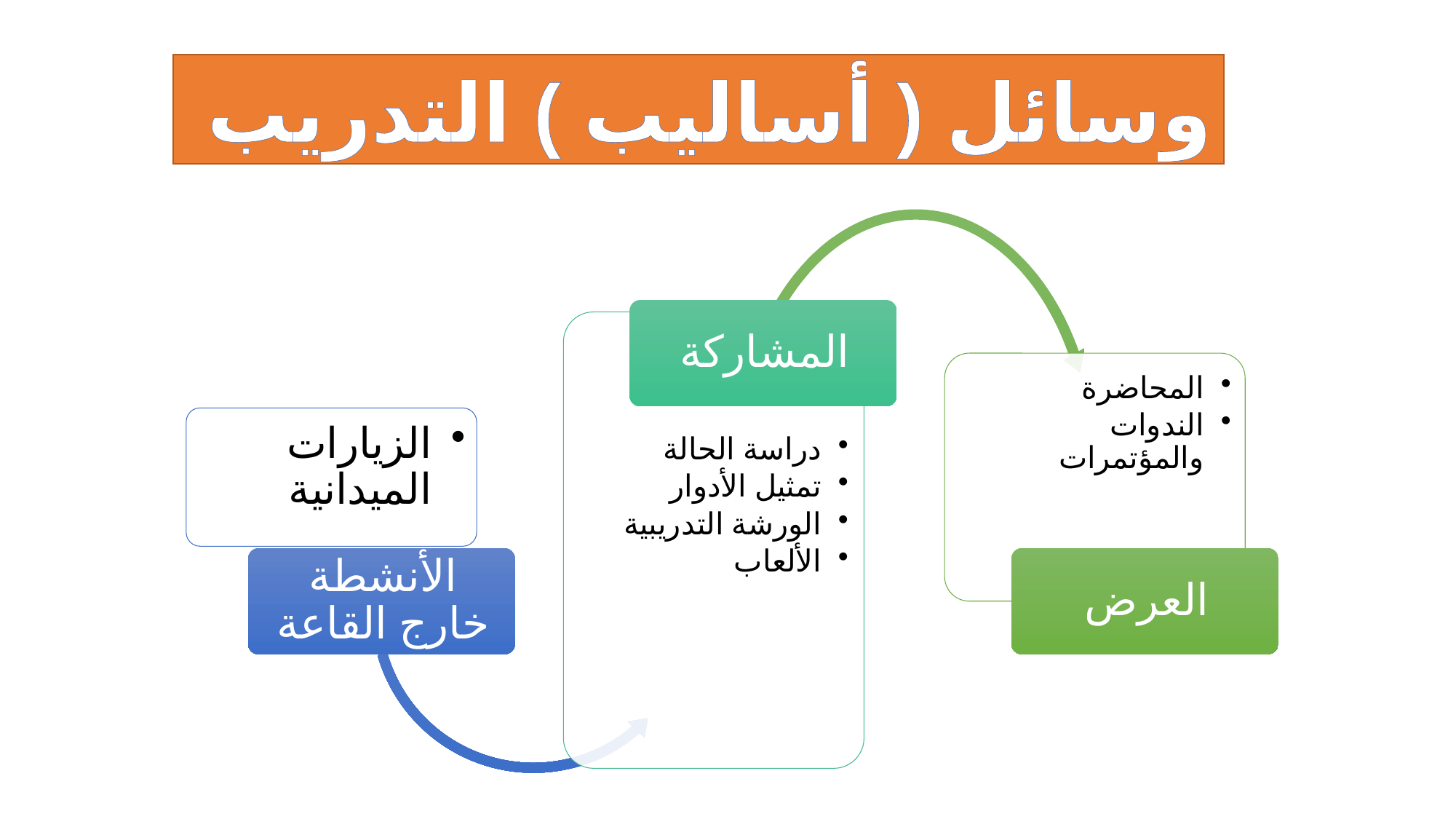

وسائل ( أساليب ) التدريب
الزيارات الميدانية
الأنشطة خارج القاعة
دراسة الحالة
تمثيل الأدوار
الورشة التدريبية
الألعاب
المشاركة
المحاضرة
الندوات والمؤتمرات
العرض